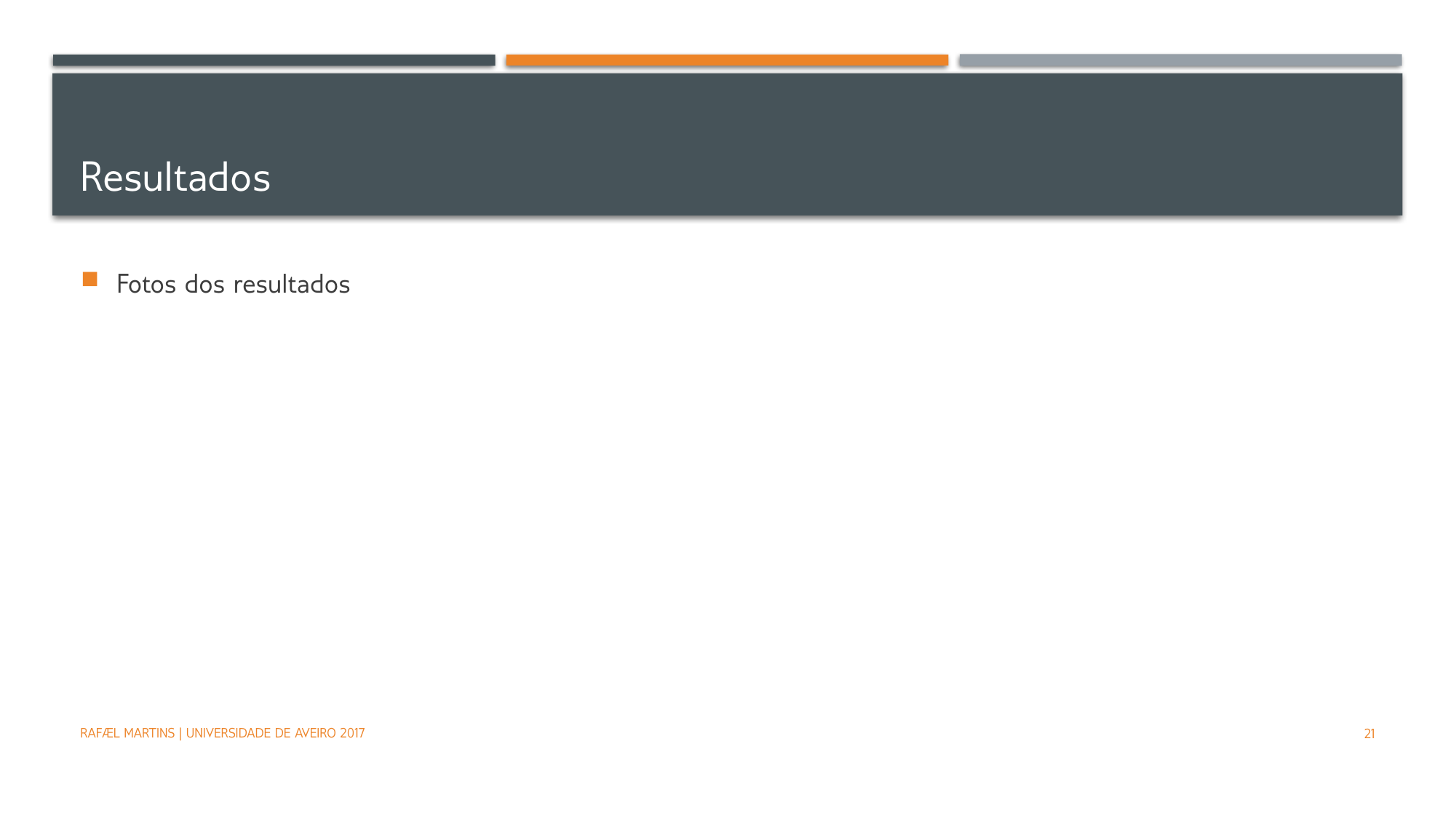

# Resultados
Fotos dos resultados
Rafael Martins | Universidade de Aveiro 2017
21